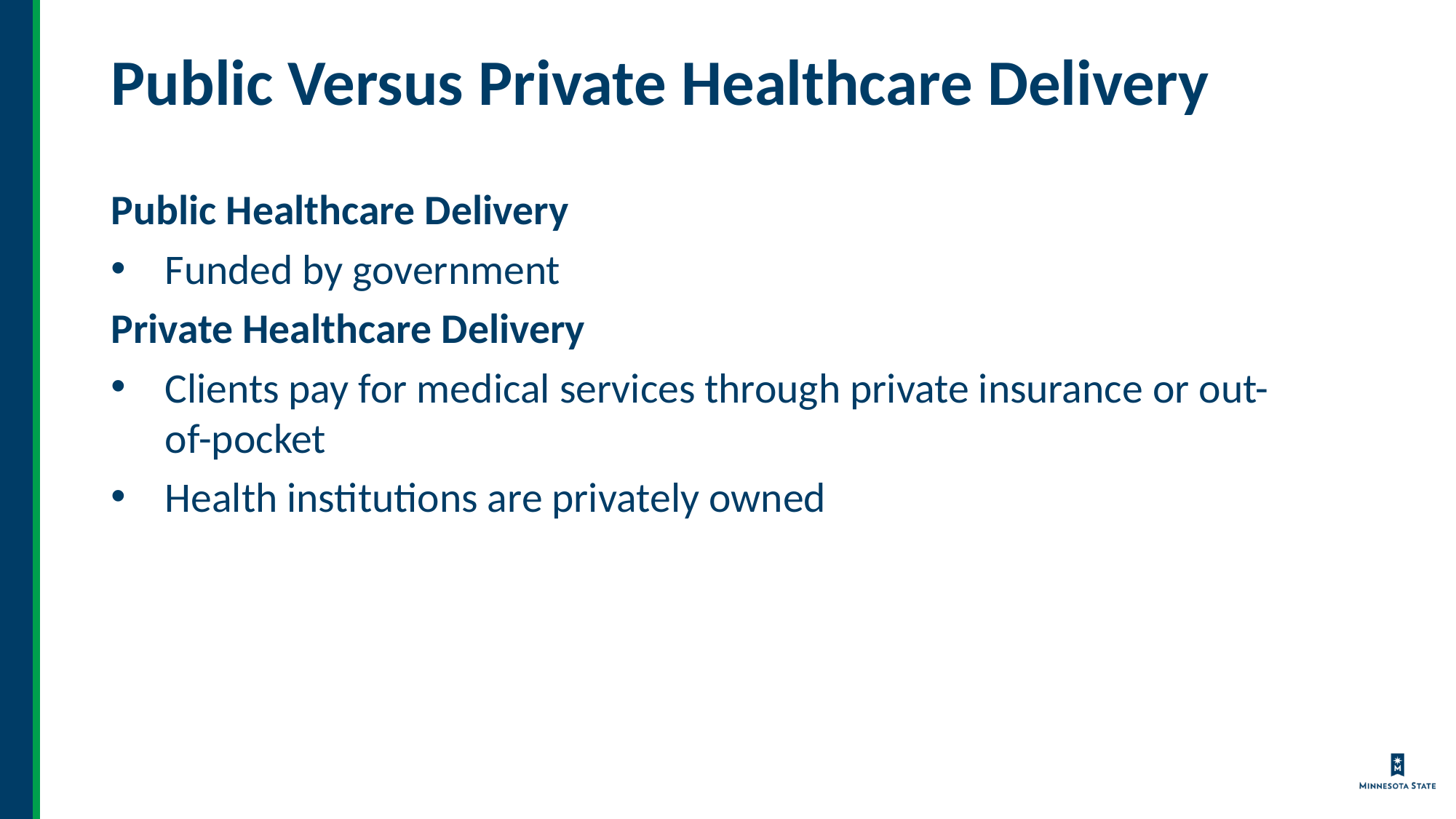

# Public Versus Private Healthcare Delivery
Public Healthcare Delivery
Funded by government
Private Healthcare Delivery
Clients pay for medical services through private insurance or out-of-pocket
Health institutions are privately owned